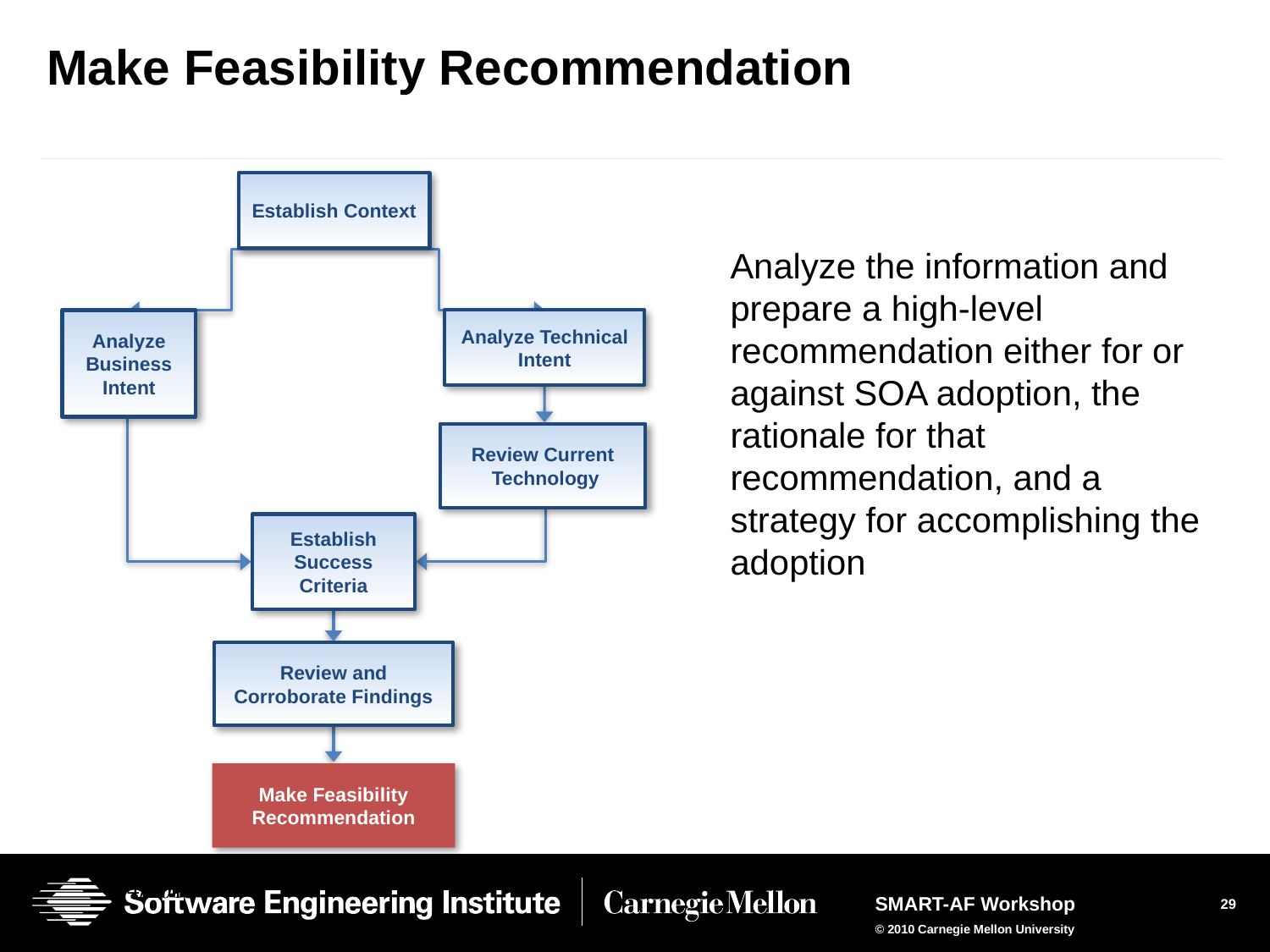

# Make Feasibility Recommendation
Establish Context
Analyze the information and prepare a high-level recommendation either for or against SOA adoption, the rationale for that recommendation, and a strategy for accomplishing the adoption
Analyze Business Intent
Analyze Technical Intent
Review Current
 Technology
Establish Success Criteria
Review and Corroborate Findings
Make Feasibility Recommendation
2/4/2013